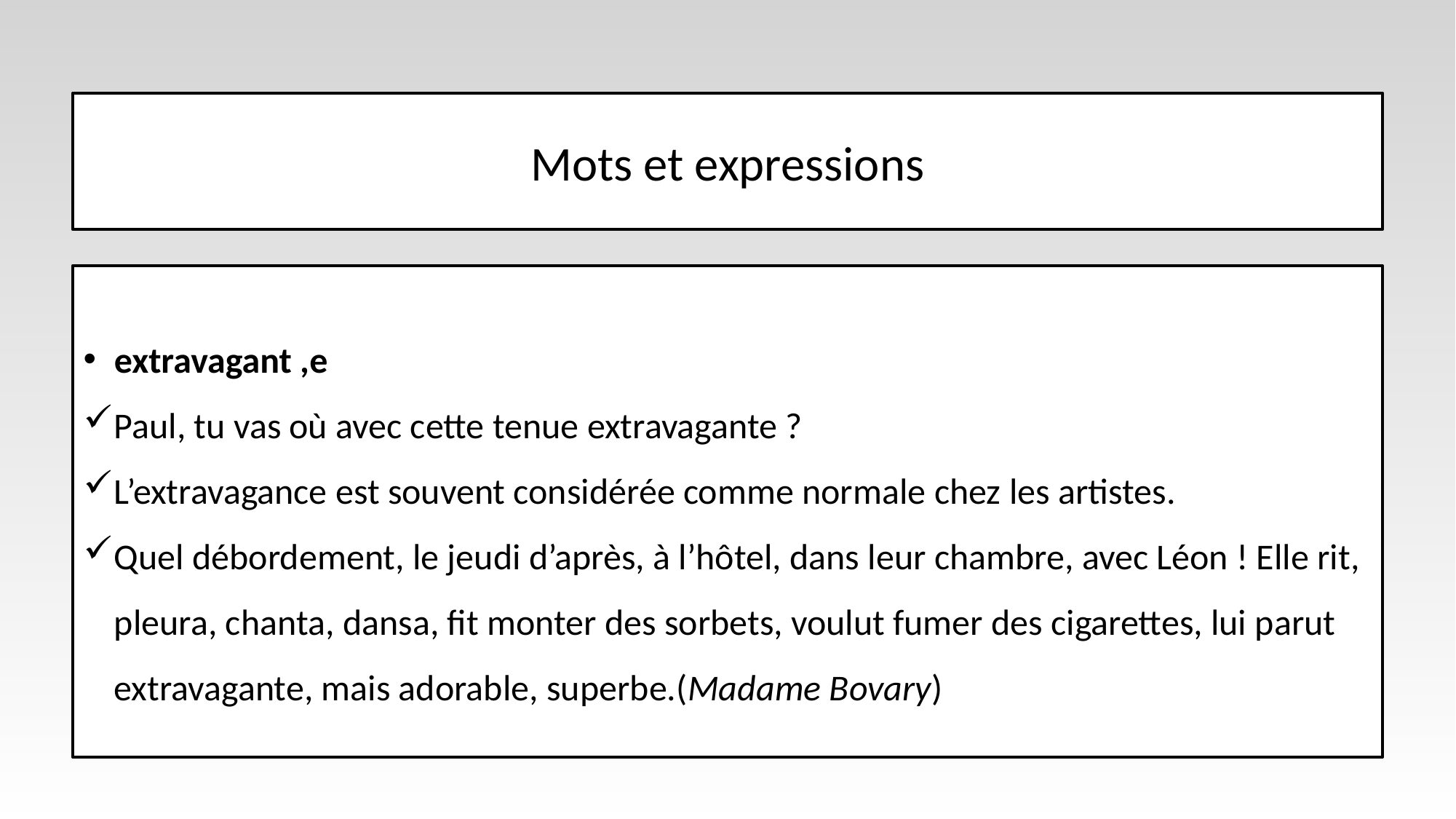

# Mots et expressions
extravagant ,e
Paul, tu vas où avec cette tenue extravagante ?
L’extravagance est souvent considérée comme normale chez les artistes.
Quel débordement, le jeudi d’après, à l’hôtel, dans leur chambre, avec Léon ! Elle rit, pleura, chanta, dansa, fit monter des sorbets, voulut fumer des cigarettes, lui parut extravagante, mais adorable, superbe.(Madame Bovary)